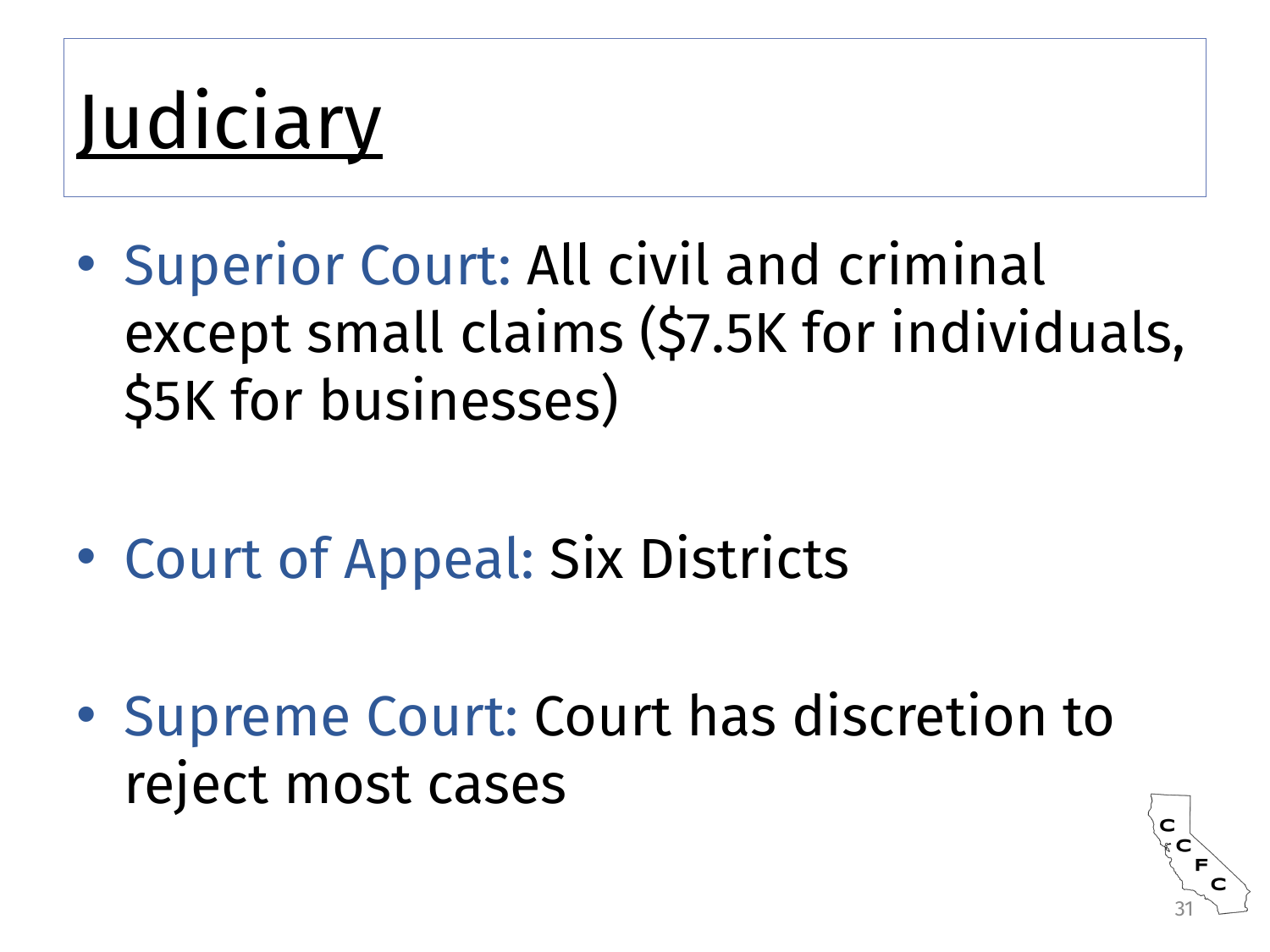

# Judiciary
Superior Court: All civil and criminal except small claims ($7.5K for individuals, $5K for businesses)

Court of Appeal: Six Districts

Supreme Court: Court has discretion to reject most cases
31